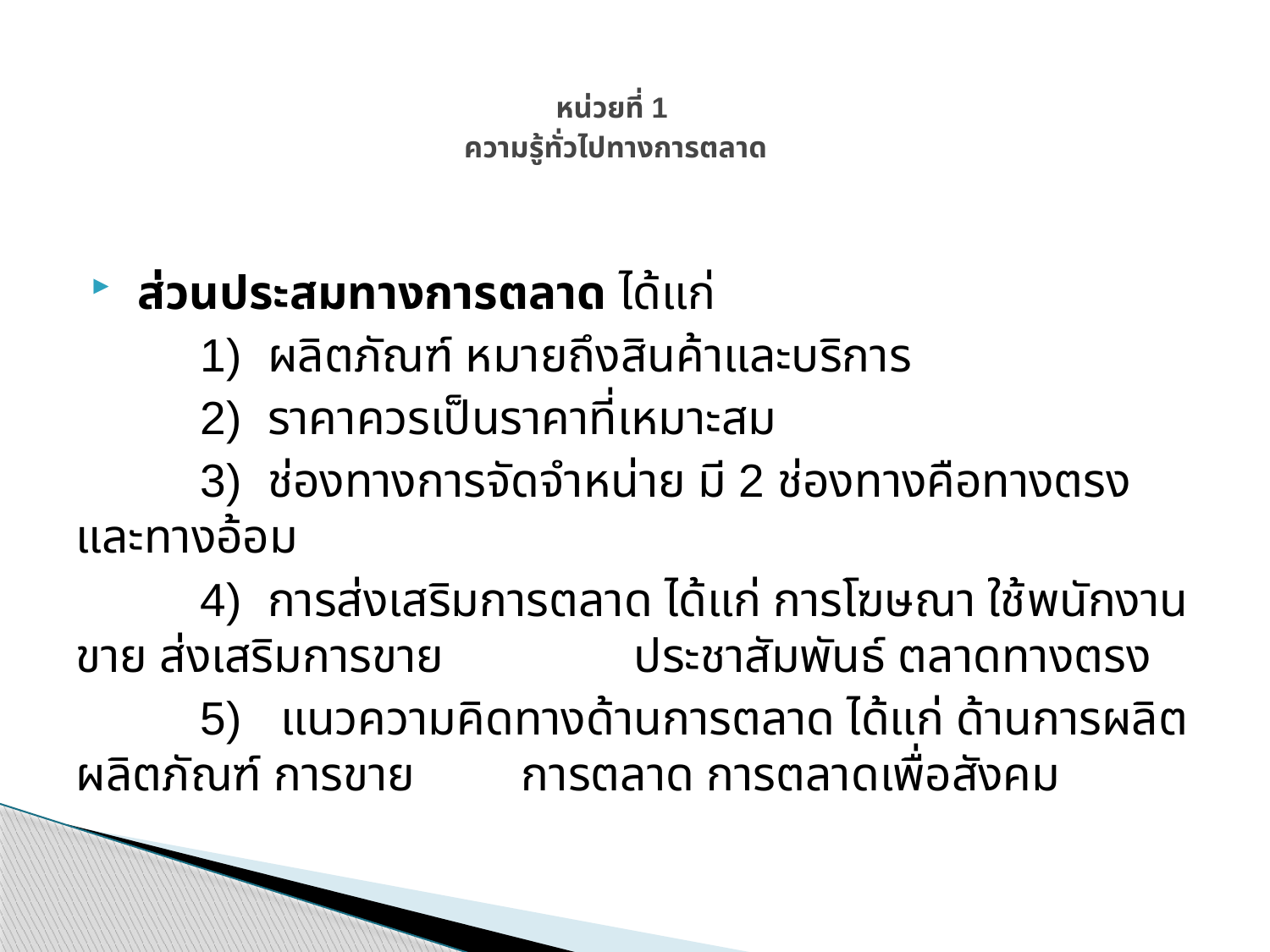

# หน่วยที่ 1 ความรู้ทั่วไปทางการตลาด
 ส่วนประสมทางการตลาด ได้แก่
	1)  ผลิตภัณฑ์ หมายถึงสินค้าและบริการ
	2)  ราคาควรเป็นราคาที่เหมาะสม
	3)  ช่องทางการจัดจำหน่าย มี 2 ช่องทางคือทางตรงและทางอ้อม
	4)  การส่งเสริมการตลาด ได้แก่ การโฆษณา ใช้พนักงานขาย ส่งเสริมการขาย 	     ประชาสัมพันธ์ ตลาดทางตรง
	5)   แนวความคิดทางด้านการตลาด ได้แก่ ด้านการผลิต ผลิตภัณฑ์ การขาย 	      การตลาด การตลาดเพื่อสังคม